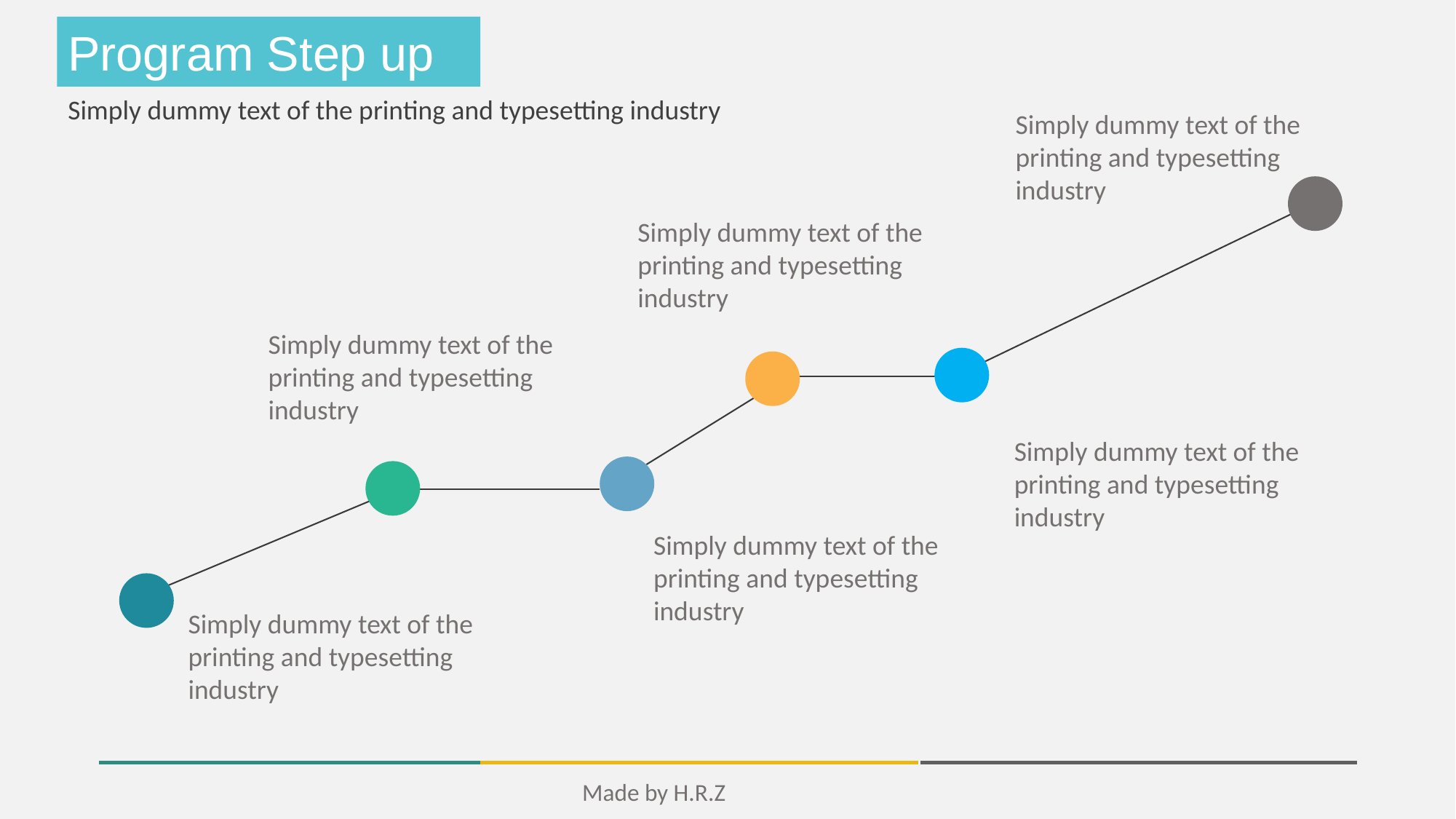

Program Step up
Simply dummy text of the printing and typesetting industry
Simply dummy text of the printing and typesetting industry

Simply dummy text of the printing and typesetting industry
Simply dummy text of the printing and typesetting industry

Simply dummy text of the printing and typesetting industry

Simply dummy text of the printing and typesetting industry

Simply dummy text of the printing and typesetting industry
Made by H.R.Z